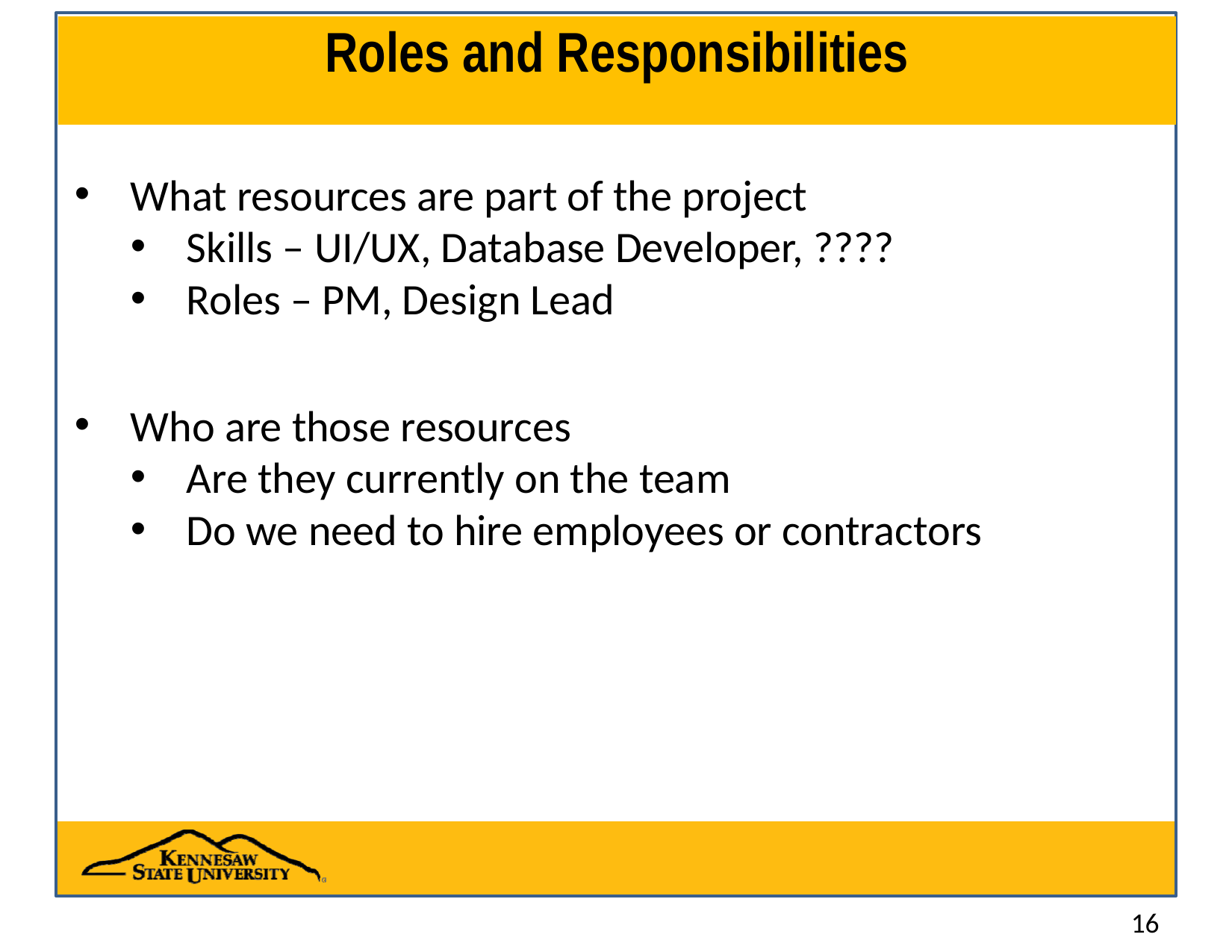

# Roles and Responsibilities
What resources are part of the project
Skills – UI/UX, Database Developer, ????
Roles – PM, Design Lead

Who are those resources
Are they currently on the team
Do we need to hire employees or contractors